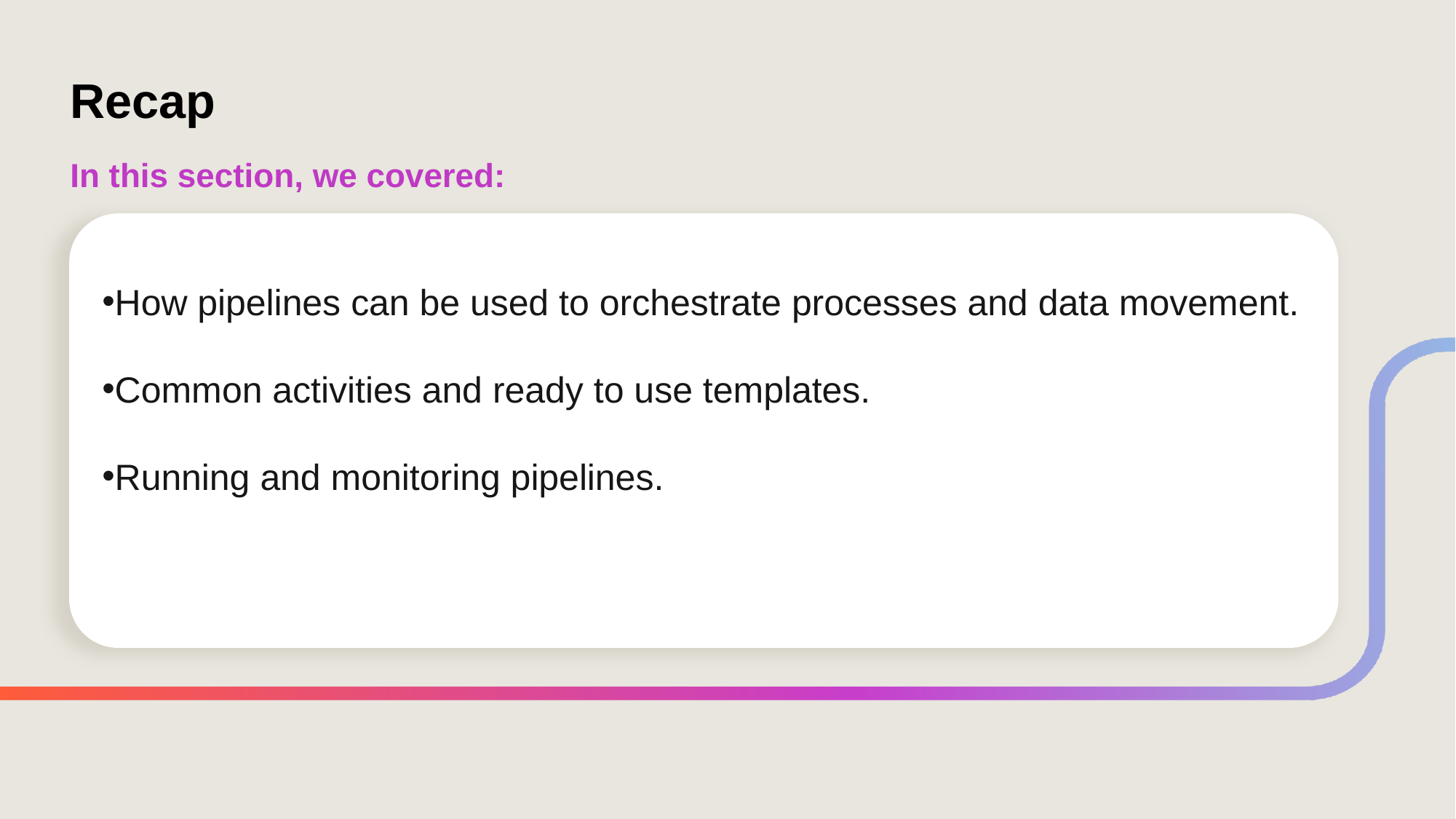

# Recap
In this section, we covered:
How pipelines can be used to orchestrate processes and data movement.
Common activities and ready to use templates.
Running and monitoring pipelines.